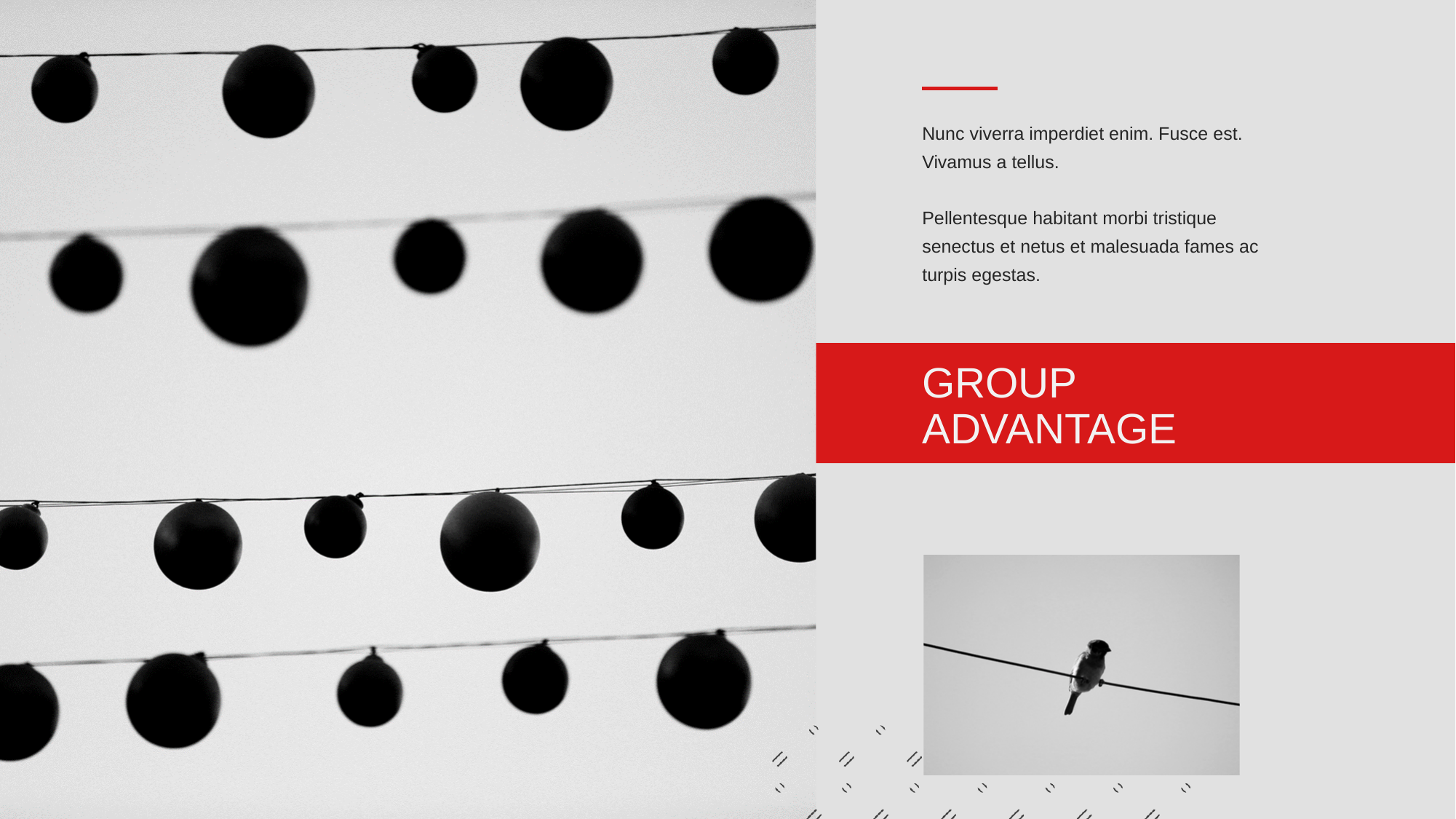

Nunc viverra imperdiet enim. Fusce est. Vivamus a tellus.

Pellentesque habitant morbi tristique senectus et netus et malesuada fames ac turpis egestas.

GROUP ADVANTAGE